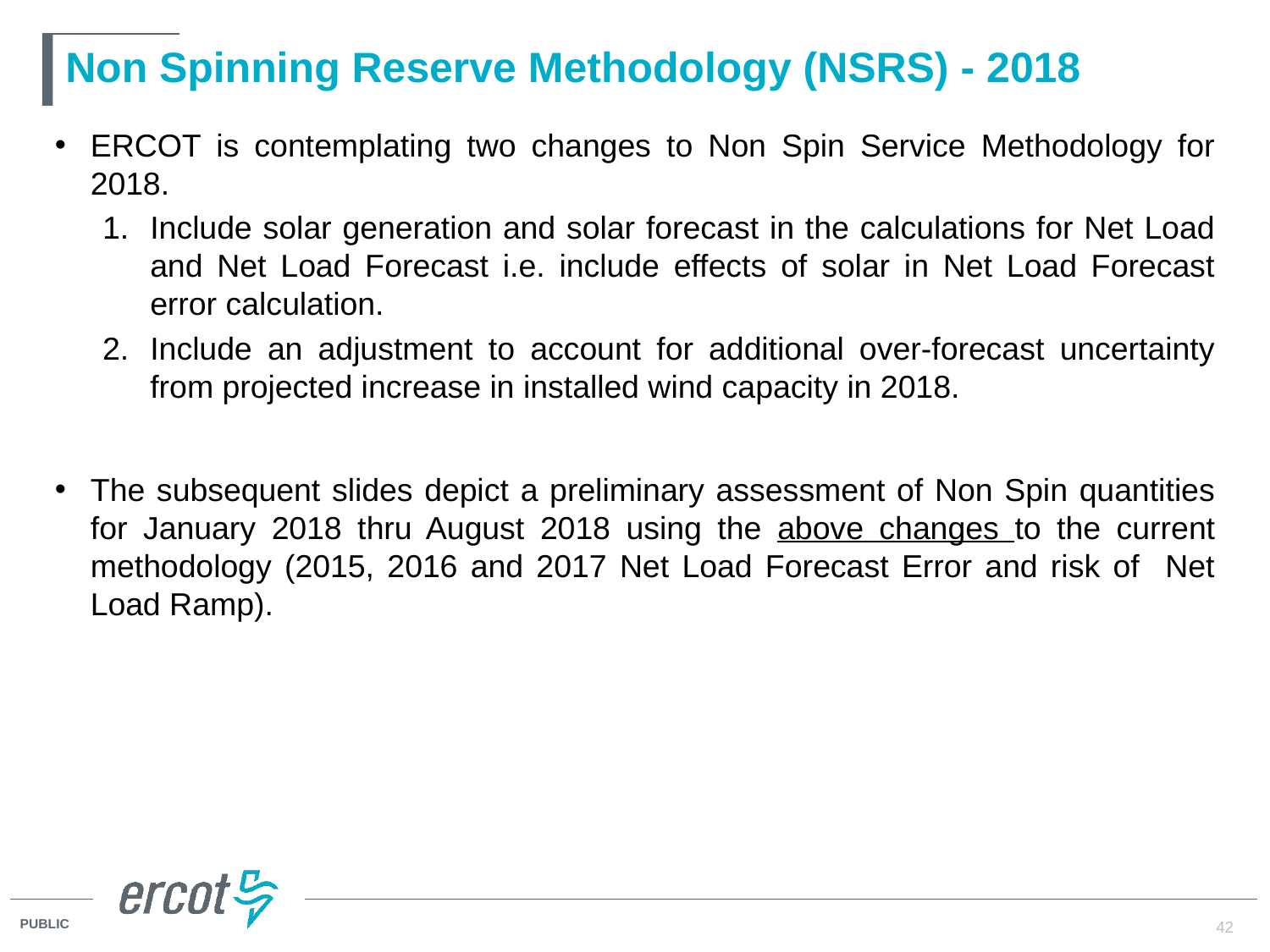

# Non Spinning Reserve Methodology (NSRS) - 2018
ERCOT is contemplating two changes to Non Spin Service Methodology for 2018.
Include solar generation and solar forecast in the calculations for Net Load and Net Load Forecast i.e. include effects of solar in Net Load Forecast error calculation.
Include an adjustment to account for additional over-forecast uncertainty from projected increase in installed wind capacity in 2018.

The subsequent slides depict a preliminary assessment of Non Spin quantities for January 2018 thru August 2018 using the above changes to the current methodology (2015, 2016 and 2017 Net Load Forecast Error and risk of  Net Load Ramp).